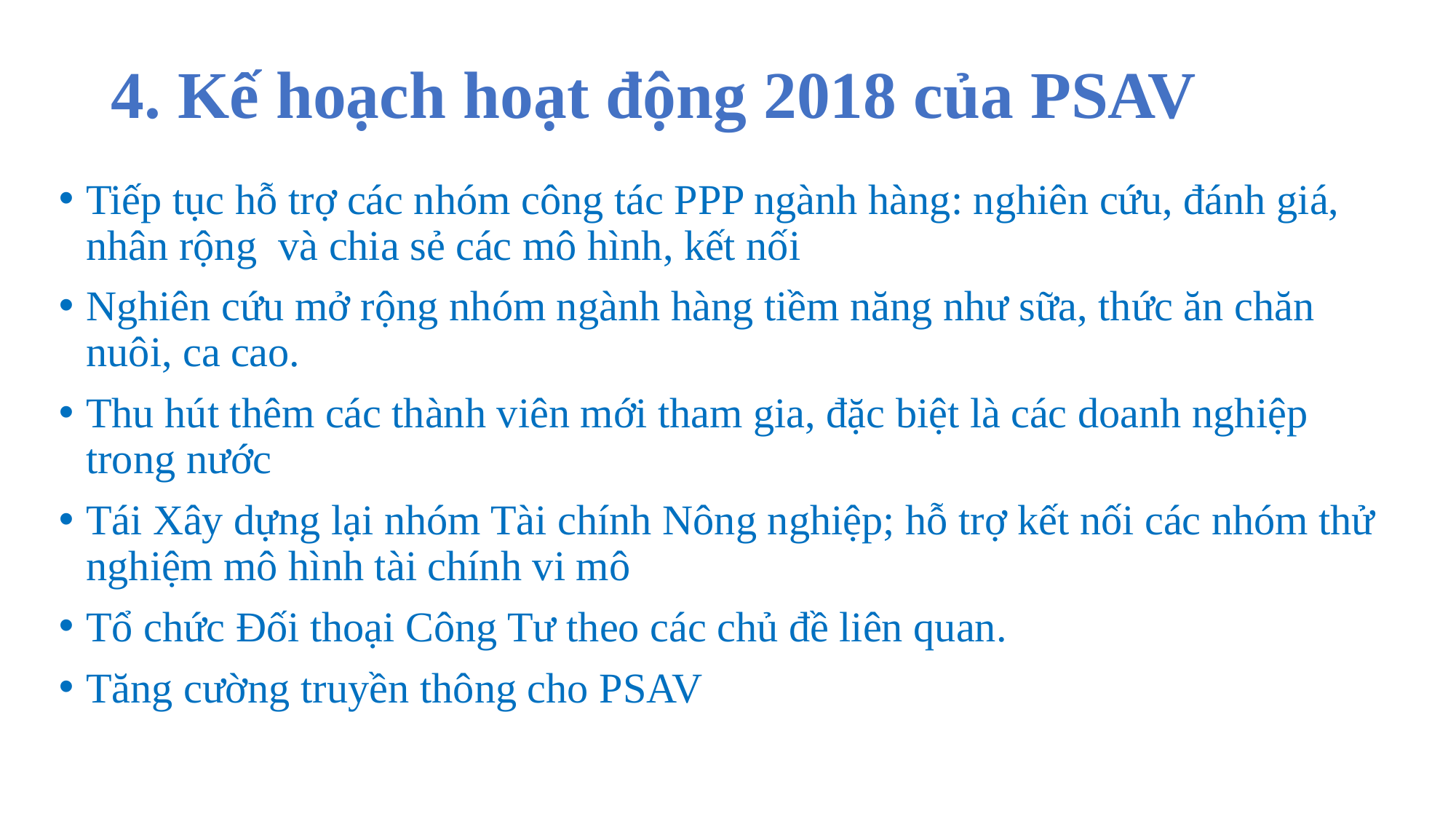

# 4. Kế hoạch hoạt động 2018 của PSAV
Tiếp tục hỗ trợ các nhóm công tác PPP ngành hàng: nghiên cứu, đánh giá, nhân rộng  và chia sẻ các mô hình, kết nối
Nghiên cứu mở rộng nhóm ngành hàng tiềm năng như sữa, thức ăn chăn nuôi, ca cao.
Thu hút thêm các thành viên mới tham gia, đặc biệt là các doanh nghiệp trong nước
Tái Xây dựng lại nhóm Tài chính Nông nghiệp; hỗ trợ kết nối các nhóm thử nghiệm mô hình tài chính vi mô
Tổ chức Đối thoại Công Tư theo các chủ đề liên quan.
Tăng cường truyền thông cho PSAV